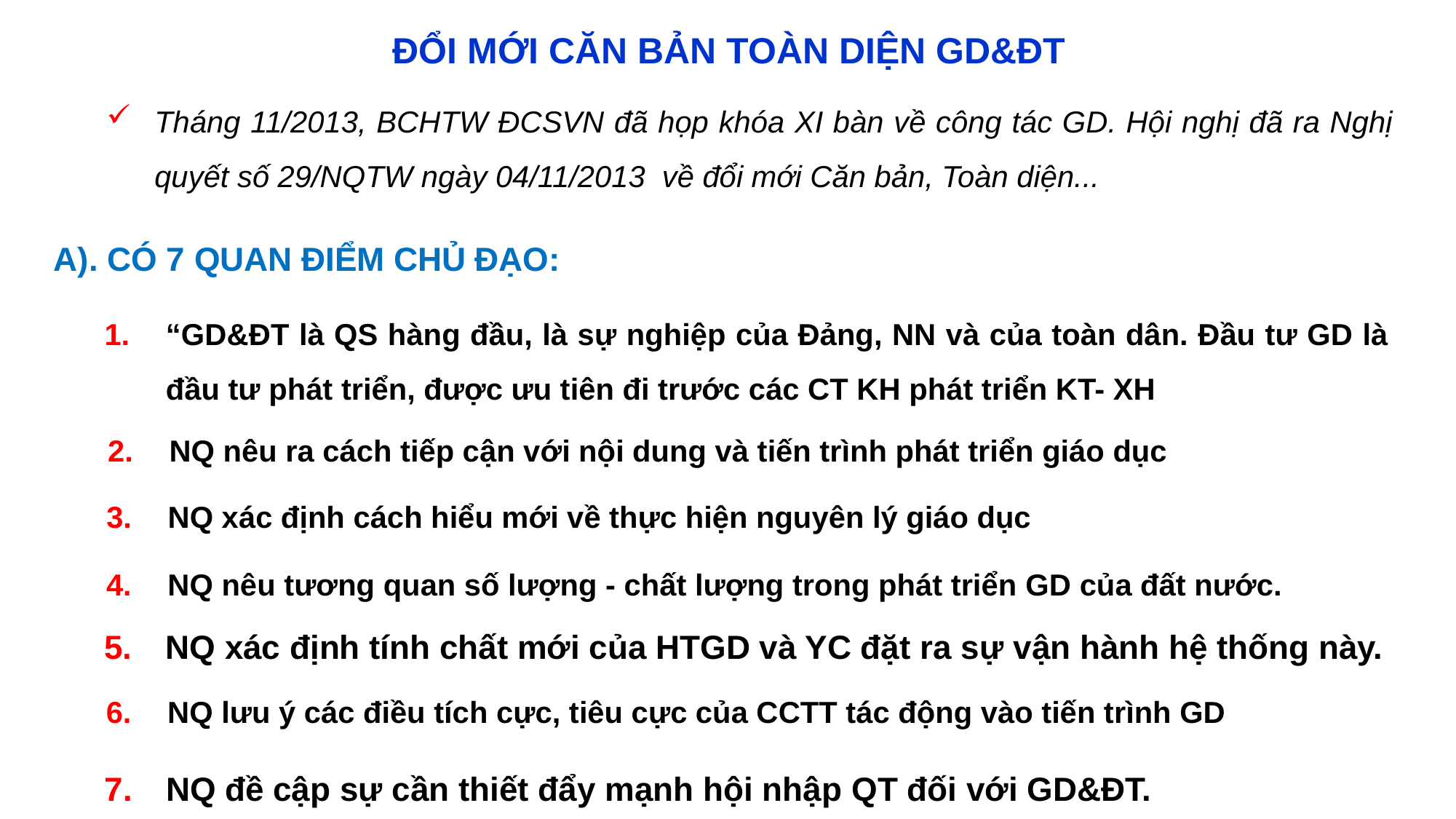

ĐỔI MỚI CĂN BẢN TOÀN DIỆN GD&ĐT
Tháng 11/2013, BCHTW ĐCSVN đã họp khóa XI bàn về công tác GD. Hội nghị đã ra Nghị quyết số 29/NQTW ngày 04/11/2013  về đổi mới Căn bản, Toàn diện...
A). CÓ 7 QUAN ĐIỂM CHỦ ĐẠO:
“GD&ĐT là QS hàng đầu, là sự nghiệp của Đảng, NN và của toàn dân. Đầu tư GD là đầu tư phát triển, được ưu tiên đi trước các CT KH phát triển KT- XH
NQ nêu ra cách tiếp cận với nội dung và tiến trình phát triển giáo dục
NQ xác định cách hiểu mới về thực hiện nguyên lý giáo dục
NQ nêu tương quan số lượng - chất lượng trong phát triển GD của đất nước.
NQ xác định tính chất mới của HTGD và YC đặt ra sự vận hành hệ thống này.
NQ lưu ý các điều tích cực, tiêu cực của CCTT tác động vào tiến trình GD
NQ đề cập sự cần thiết đẩy mạnh hội nhập QT đối với GD&ĐT.